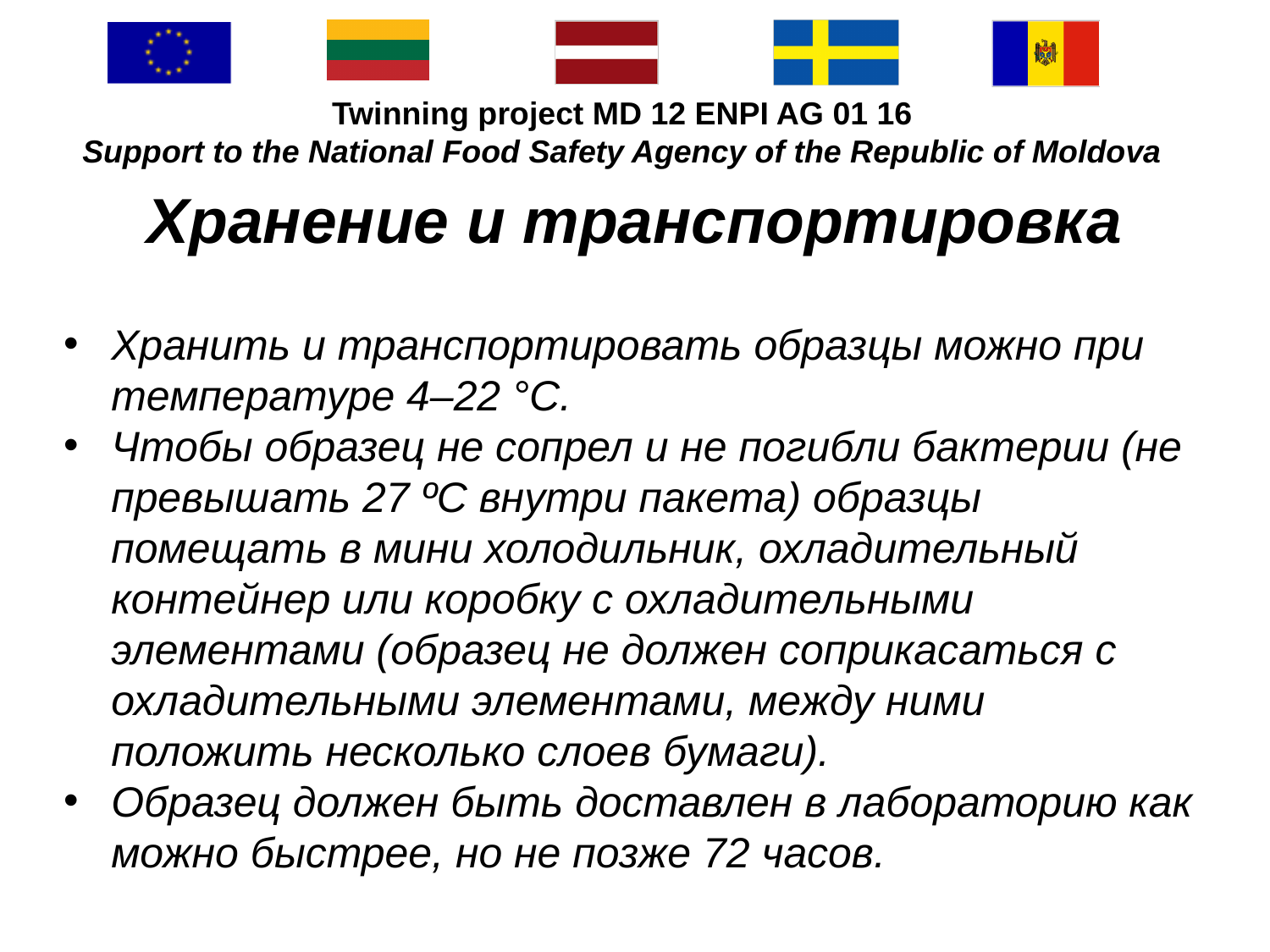

#
Хранение и транспортировка
Хранить и транспортировать образцы можно при температуре 4–22 °C.
Чтобы образец не сопрел и не погибли бактерии (не превышать 27 ºC внутри пакета) образцы помещать в мини холодильник, охладительный контейнер или коробку с охладительными элементами (образец не должен соприкасаться с охладительными элементами, между ними  положить несколько слоев бумаги).
Образец должен быть доставлен в лабораторию как можно быстрее, но не позже 72 часов.